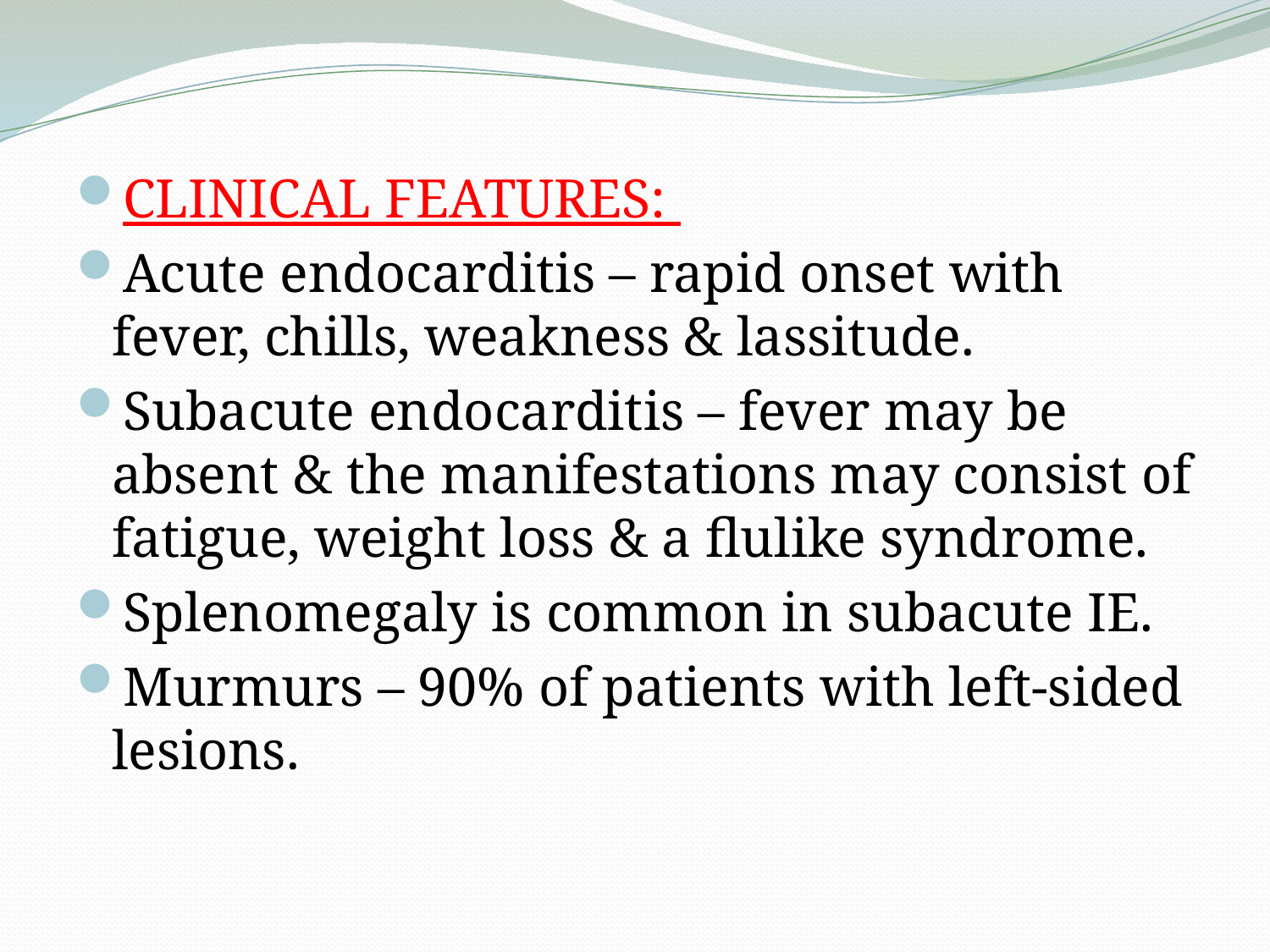

CLINICAL FEATURES:
Acute endocarditis – rapid onset with fever, chills, weakness & lassitude.
Subacute endocarditis – fever may be absent & the manifestations may consist of fatigue, weight loss & a flulike syndrome.
Splenomegaly is common in subacute IE.
Murmurs – 90% of patients with left-sided lesions.